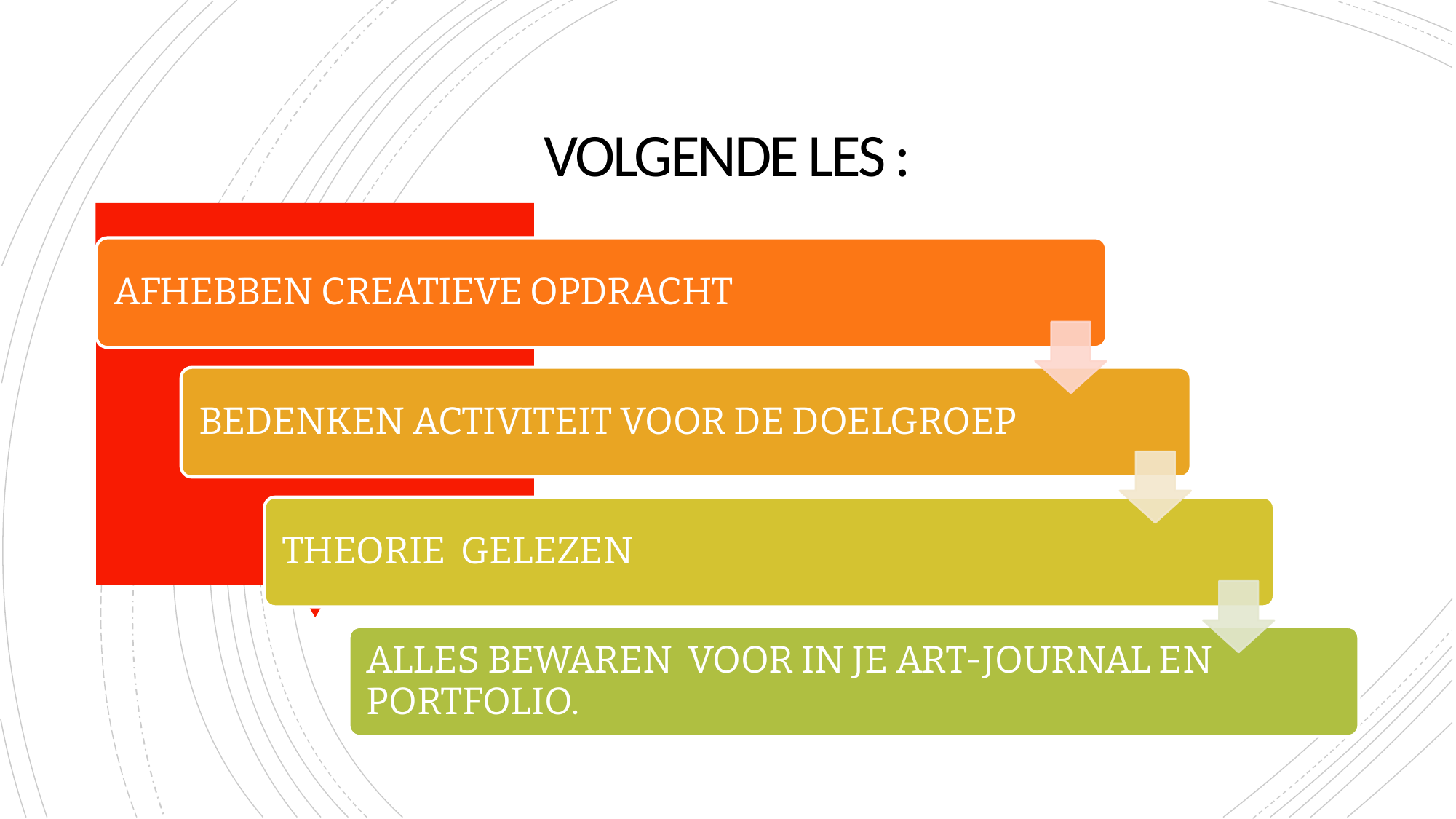

# VOLGENDE LES :
AFHEBBEN CREATIEVE OPDRACHT
BEDENKEN ACTIVITEIT VOOR DE DOELGROEP
THEORIE  GELEZEN
ALLES BEWAREN  VOOR IN JE ART-JOURNAL EN PORTFOLIO.